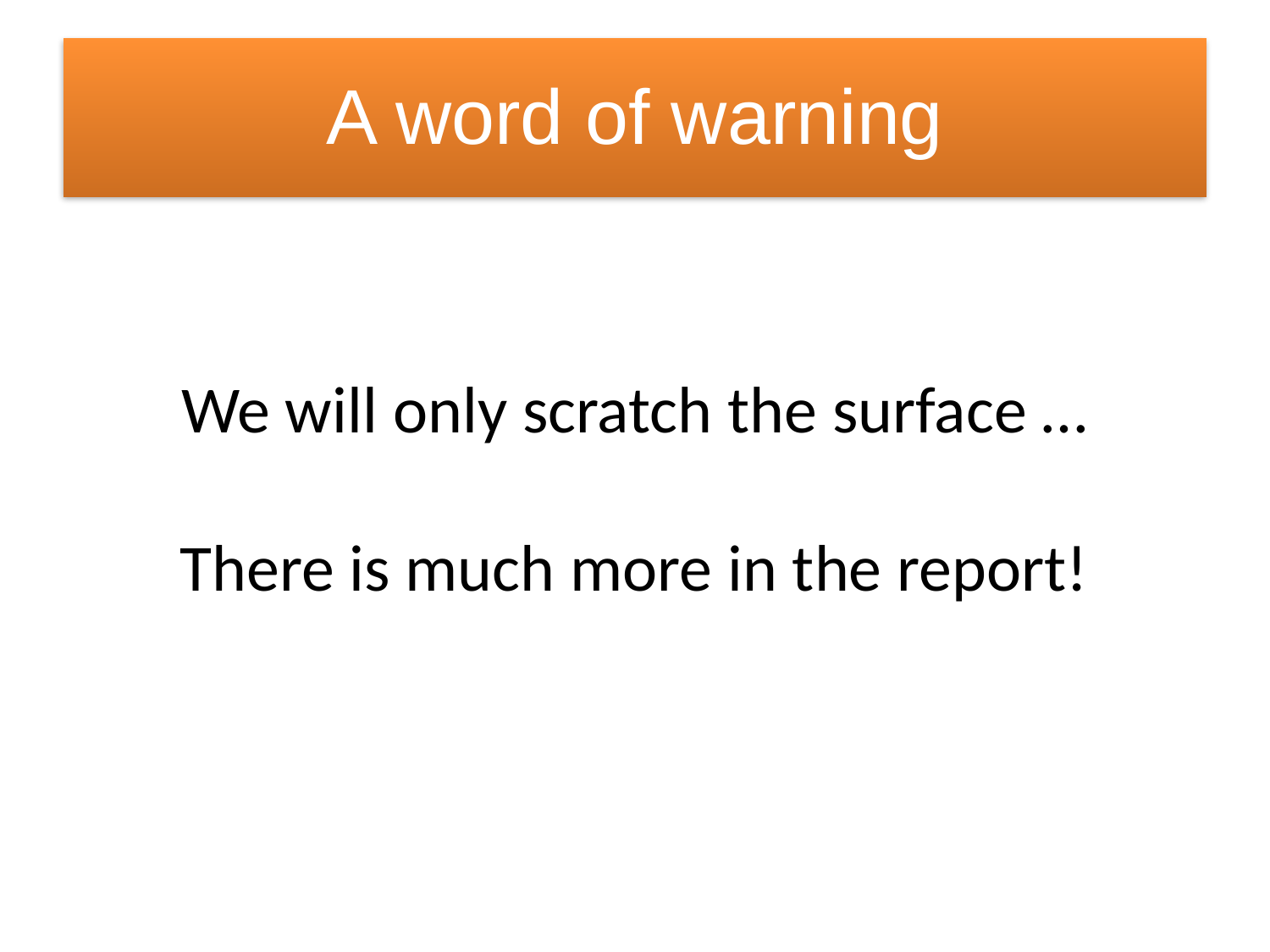

# A word of warning
We will only scratch the surface …

There is much more in the report!